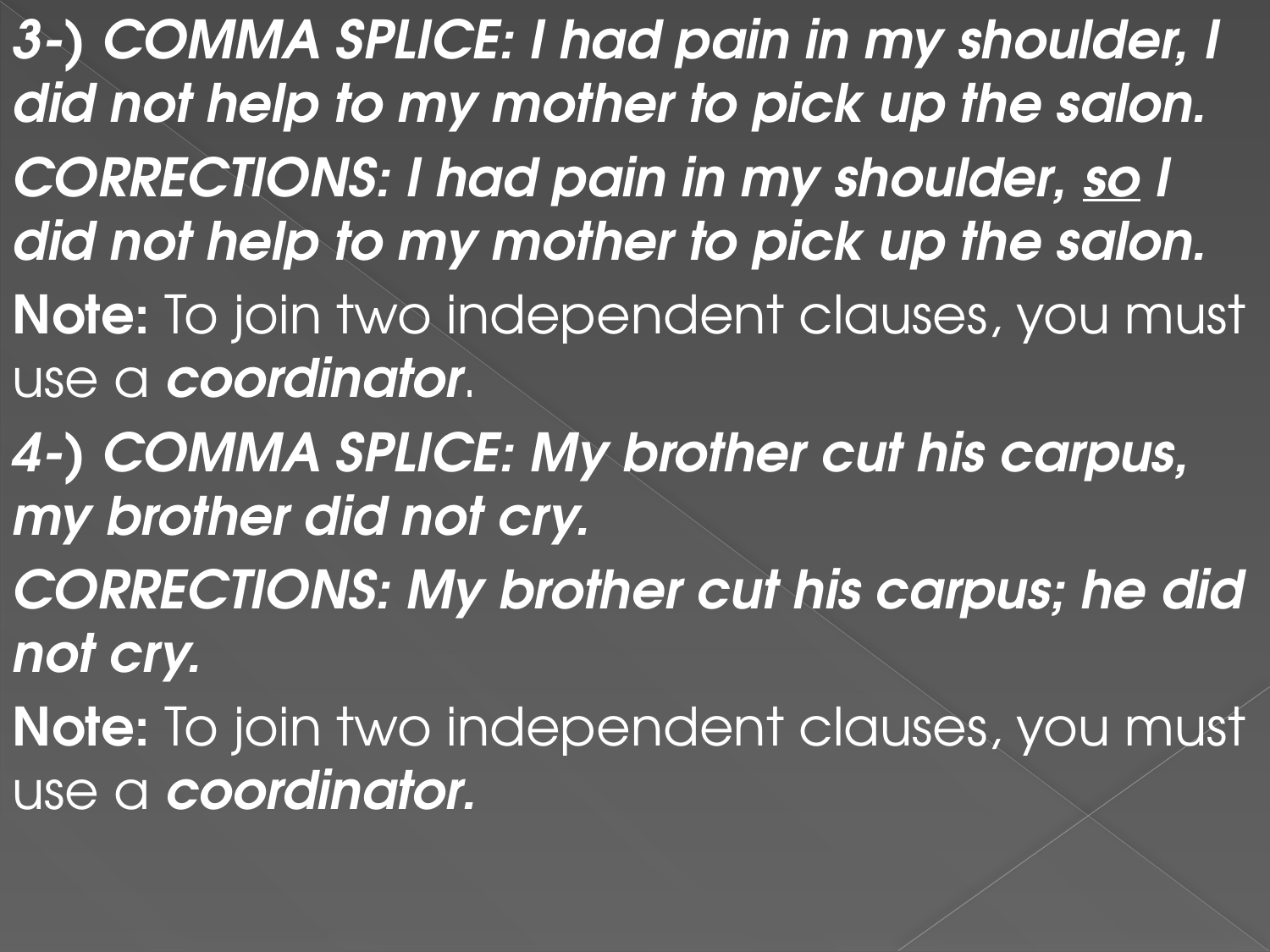

3-) COMMA SPLICE: I had pain in my shoulder, I did not help to my mother to pick up the salon.
CORRECTIONS: I had pain in my shoulder, so I did not help to my mother to pick up the salon.
Note: To join two independent clauses, you must use a coordinator.
4-) COMMA SPLICE: My brother cut his carpus, my brother did not cry.
CORRECTIONS: My brother cut his carpus; he did not cry.
Note: To join two independent clauses, you must use a coordinator.